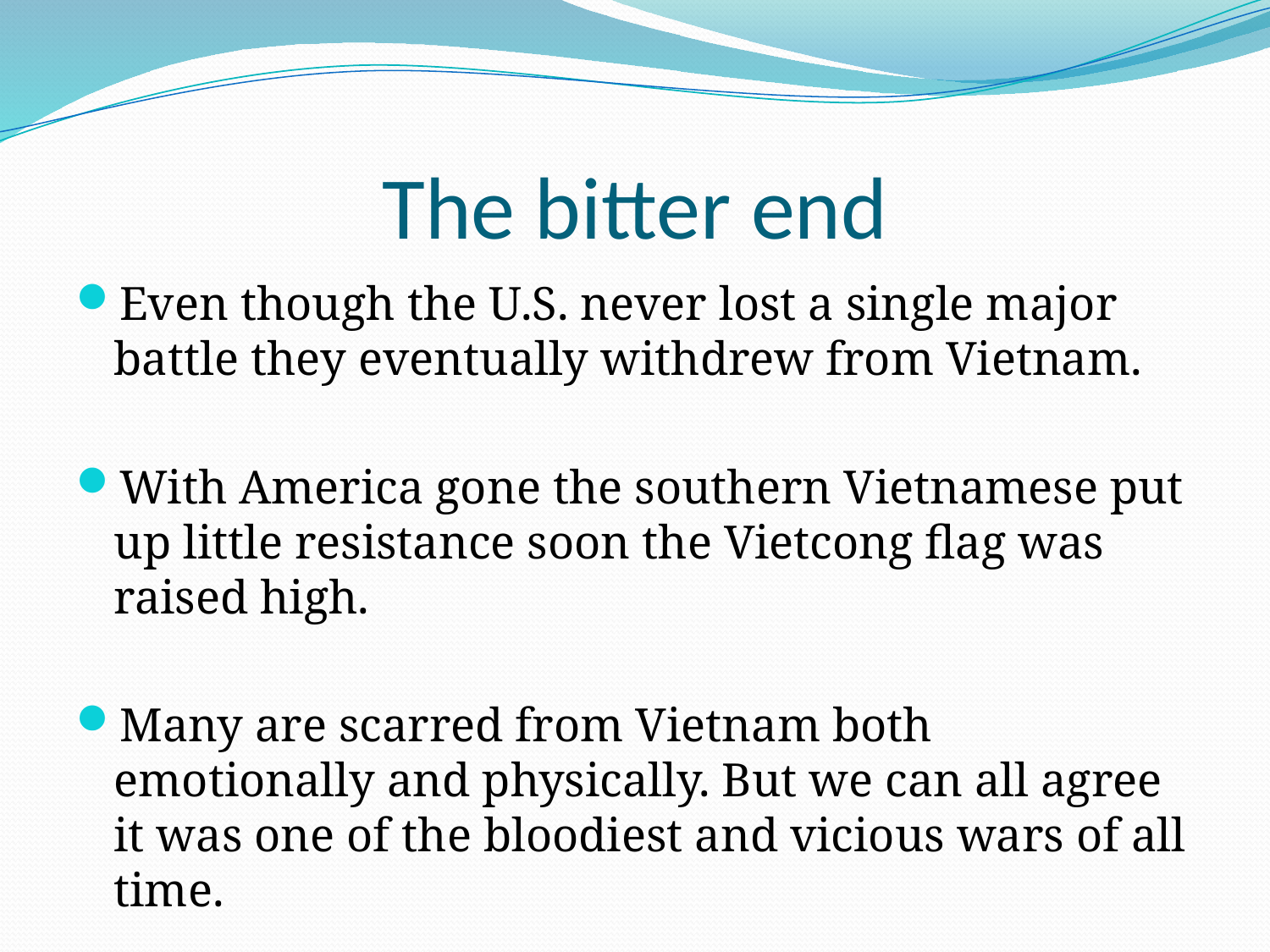

# The bitter end
Even though the U.S. never lost a single major battle they eventually withdrew from Vietnam.

With America gone the southern Vietnamese put up little resistance soon the Vietcong flag was raised high.

Many are scarred from Vietnam both emotionally and physically. But we can all agree it was one of the bloodiest and vicious wars of all time.